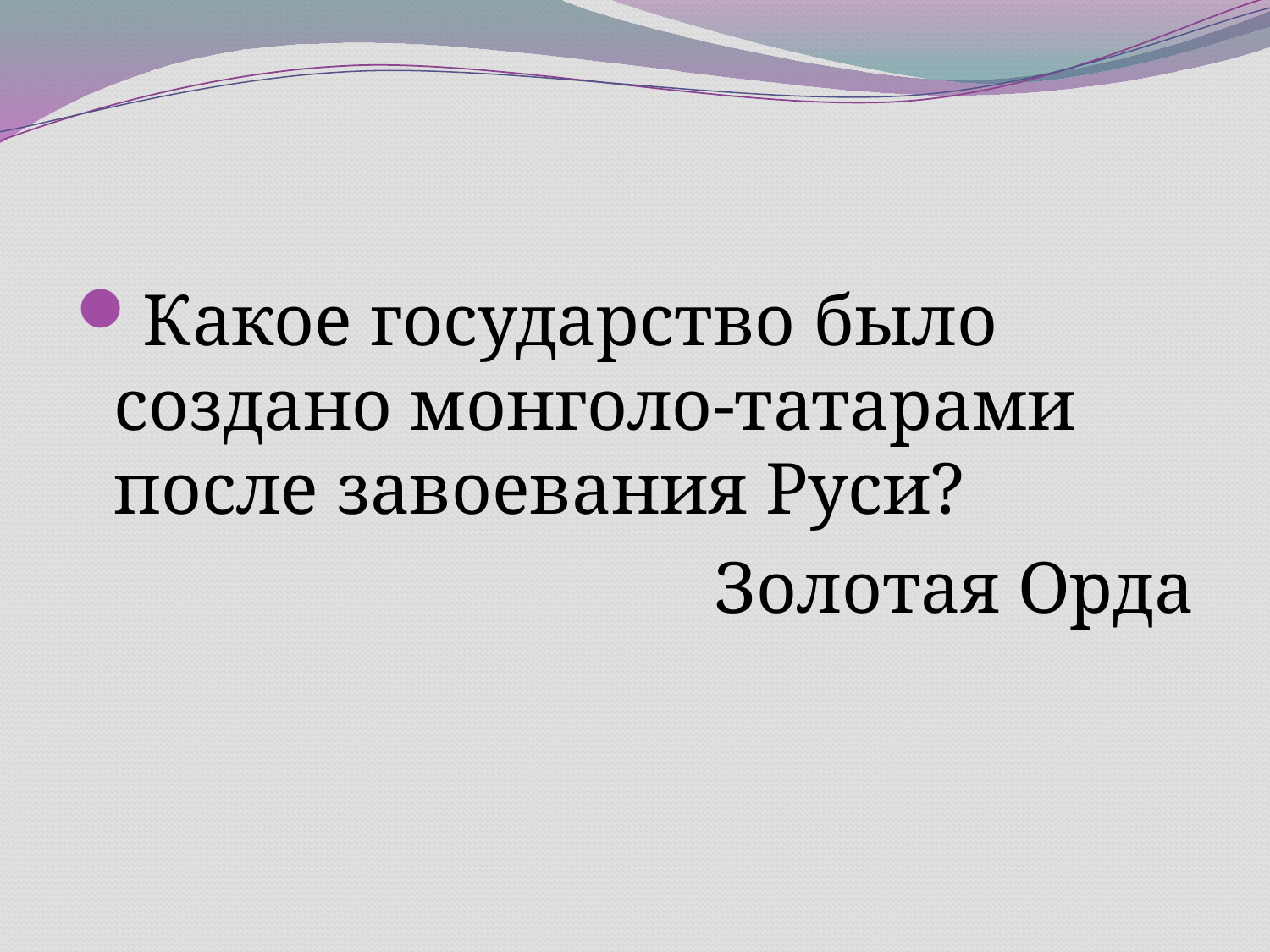

#
Какое государство было создано монголо-татарами после завоевания Руси?
Золотая Орда